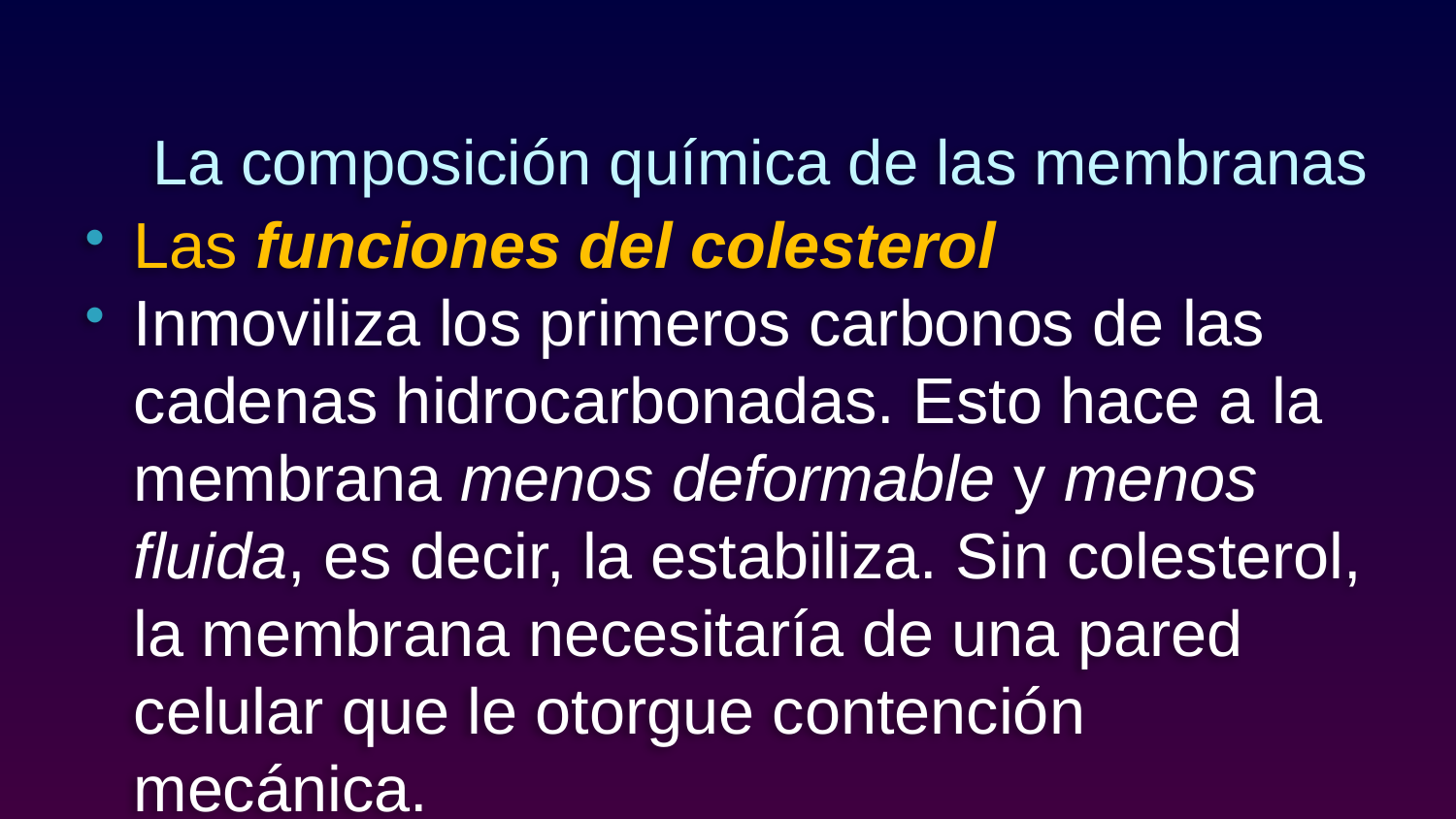

# La composición química de las membranas
Las funciones del colesterol
Inmoviliza los primeros carbonos de las cadenas hidrocarbonadas. Esto hace a la membrana menos deformable y menos fluida, es decir, la estabiliza. Sin colesterol, la membrana necesitaría de una pared celular que le otorgue contención mecánica.